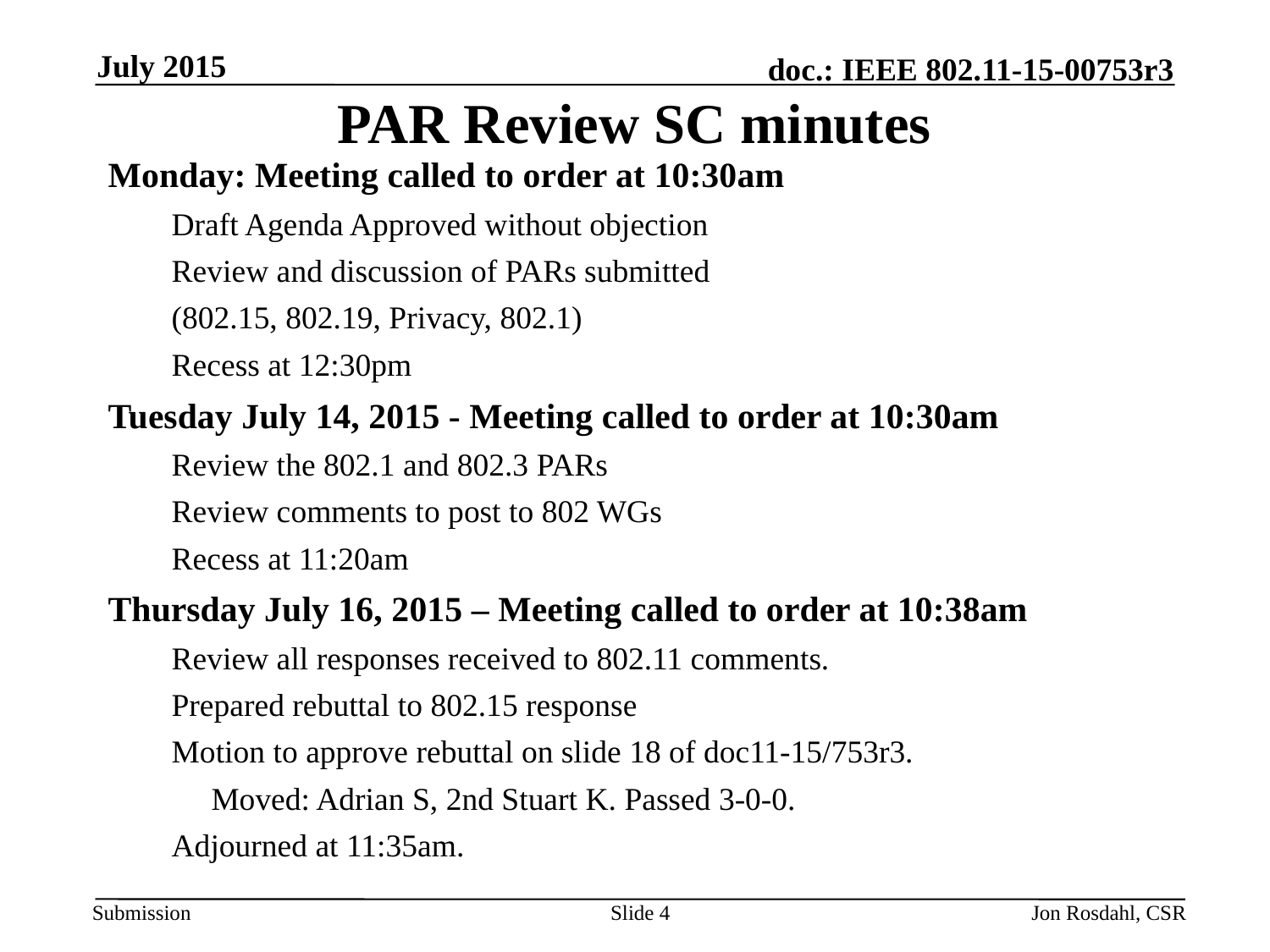

July 2015
# PAR Review SC minutes
Monday: Meeting called to order at 10:30am
Draft Agenda Approved without objection
Review and discussion of PARs submitted
(802.15, 802.19, Privacy, 802.1)
Recess at 12:30pm
Tuesday July 14, 2015 - Meeting called to order at 10:30am
Review the 802.1 and 802.3 PARs
Review comments to post to 802 WGs
Recess at 11:20am
Thursday July 16, 2015 – Meeting called to order at 10:38am
Review all responses received to 802.11 comments.
Prepared rebuttal to 802.15 response
Motion to approve rebuttal on slide 18 of doc11-15/753r3.
	Moved: Adrian S, 2nd Stuart K. Passed 3-0-0.
Adjourned at 11:35am.
Slide 4
Jon Rosdahl, CSR